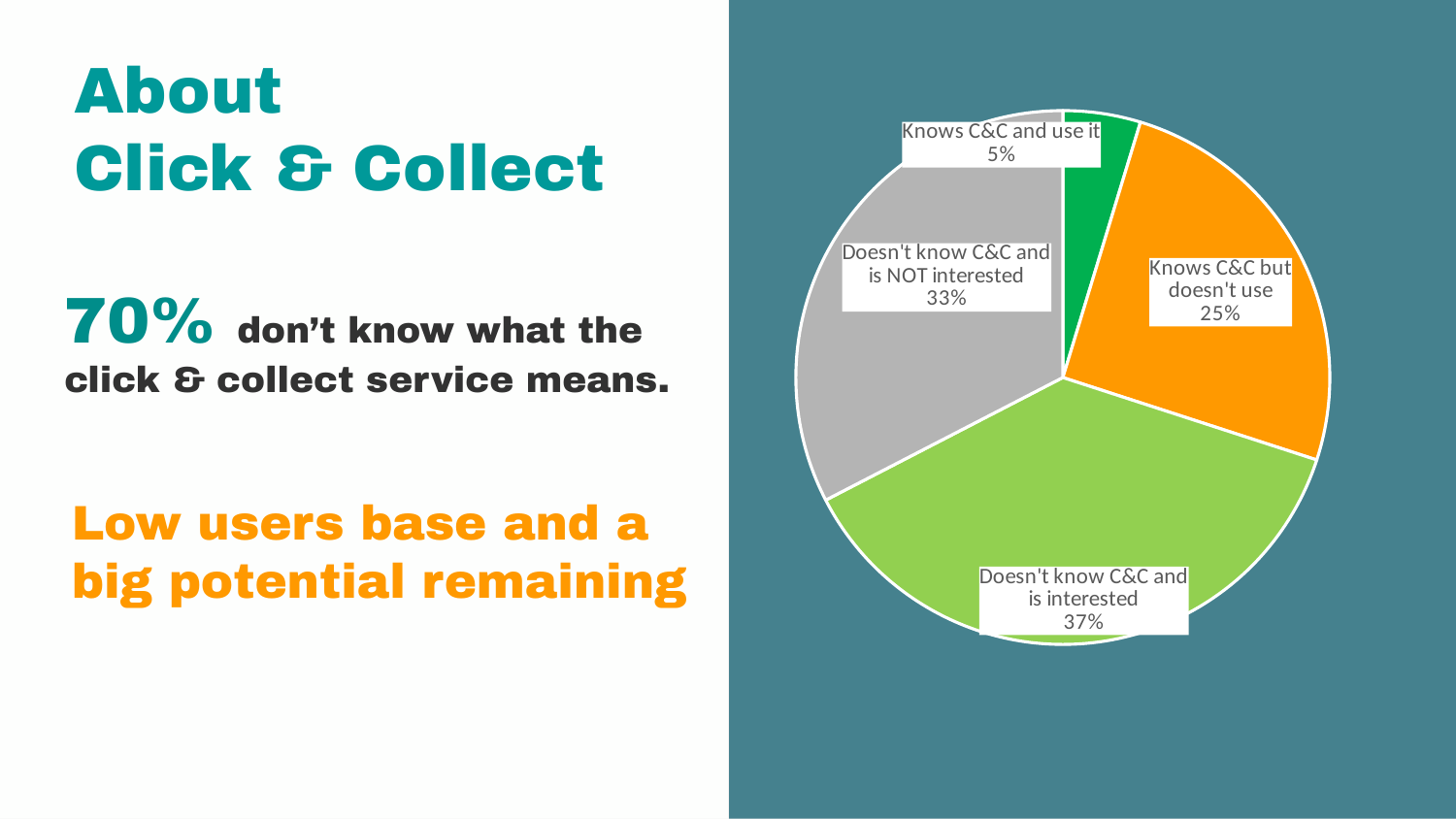

About
Click & Collect

### Chart

| Category |  |
|---|---|
| Knows C&C and use it | 0.047 |
| Knows C&C but doesn't use | 0.253 |
| Doesn't know C&C and is interested | 0.374 |
| Doesn't know C&C and is NOT interested | 0.326 |
70% don’t know what the click & collect service means.
Low users base and a big potential remaining